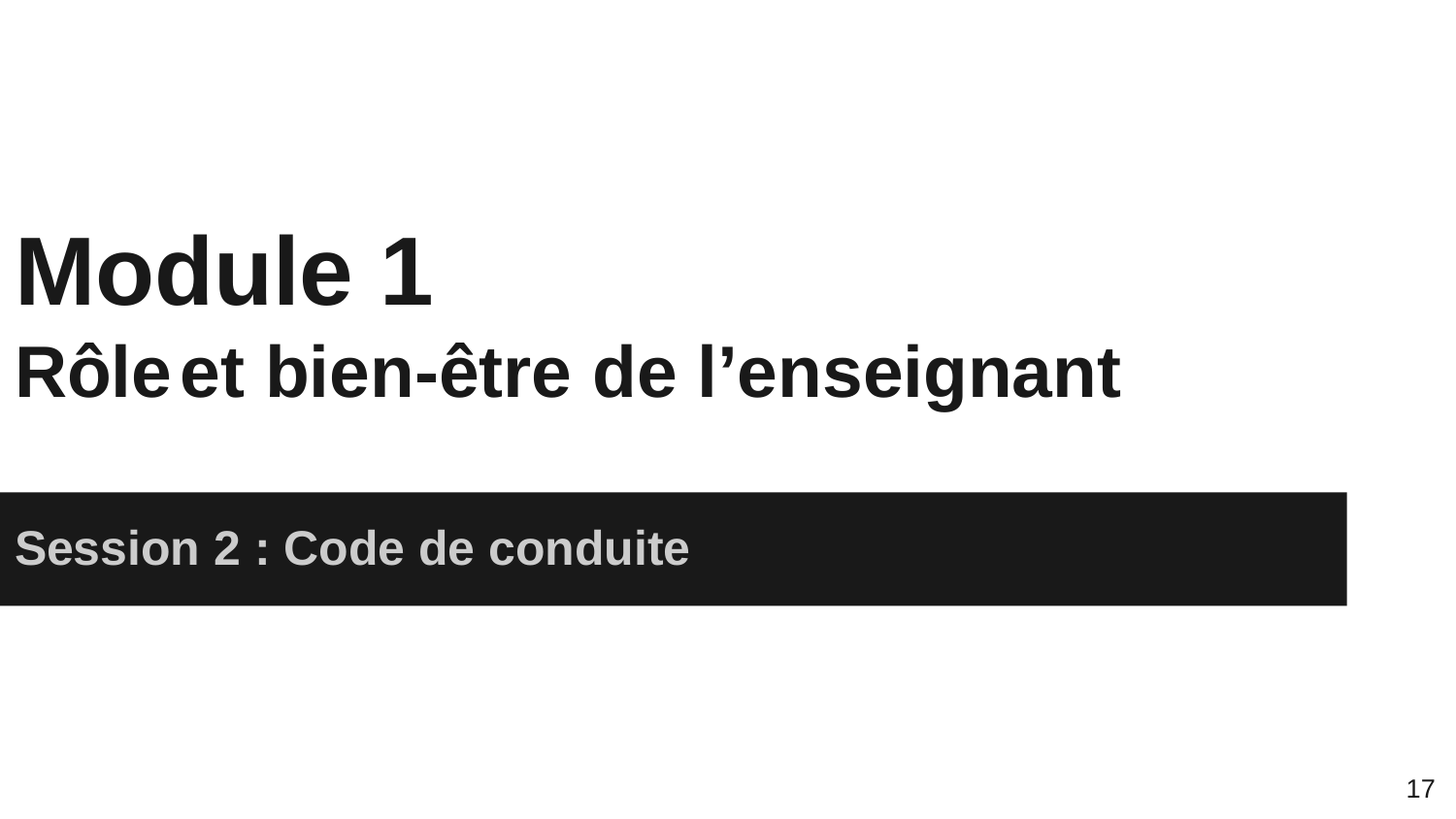

# Module 1
Rôle et bien-être de l’enseignant
Session 2 : Code de conduite
17